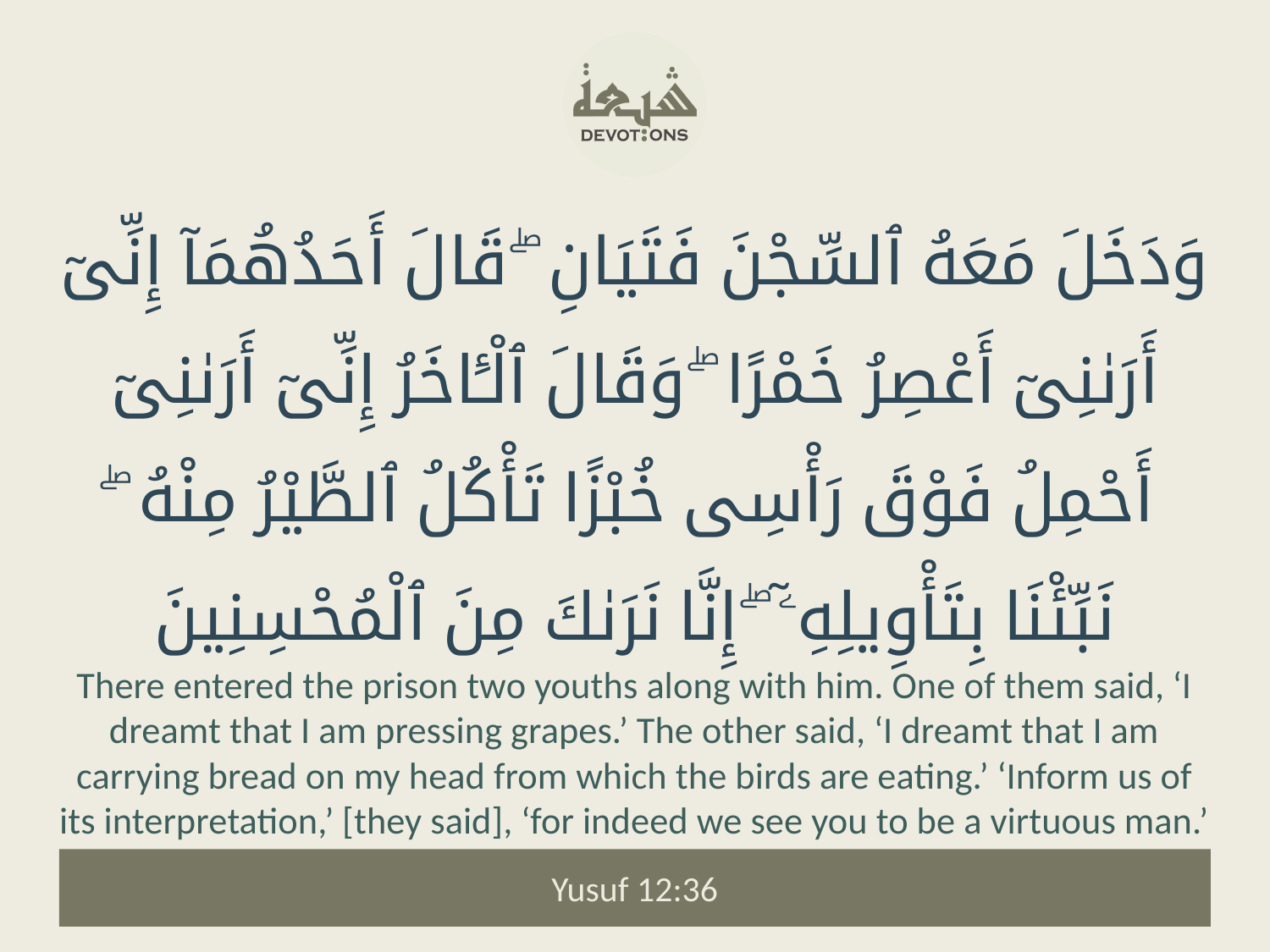

وَدَخَلَ مَعَهُ ٱلسِّجْنَ فَتَيَانِ ۖ قَالَ أَحَدُهُمَآ إِنِّىٓ أَرَىٰنِىٓ أَعْصِرُ خَمْرًا ۖ وَقَالَ ٱلْـَٔاخَرُ إِنِّىٓ أَرَىٰنِىٓ أَحْمِلُ فَوْقَ رَأْسِى خُبْزًا تَأْكُلُ ٱلطَّيْرُ مِنْهُ ۖ نَبِّئْنَا بِتَأْوِيلِهِۦٓ ۖ إِنَّا نَرَىٰكَ مِنَ ٱلْمُحْسِنِينَ
There entered the prison two youths along with him. One of them said, ‘I dreamt that I am pressing grapes.’ The other said, ‘I dreamt that I am carrying bread on my head from which the birds are eating.’ ‘Inform us of its interpretation,’ [they said], ‘for indeed we see you to be a virtuous man.’
Yusuf 12:36